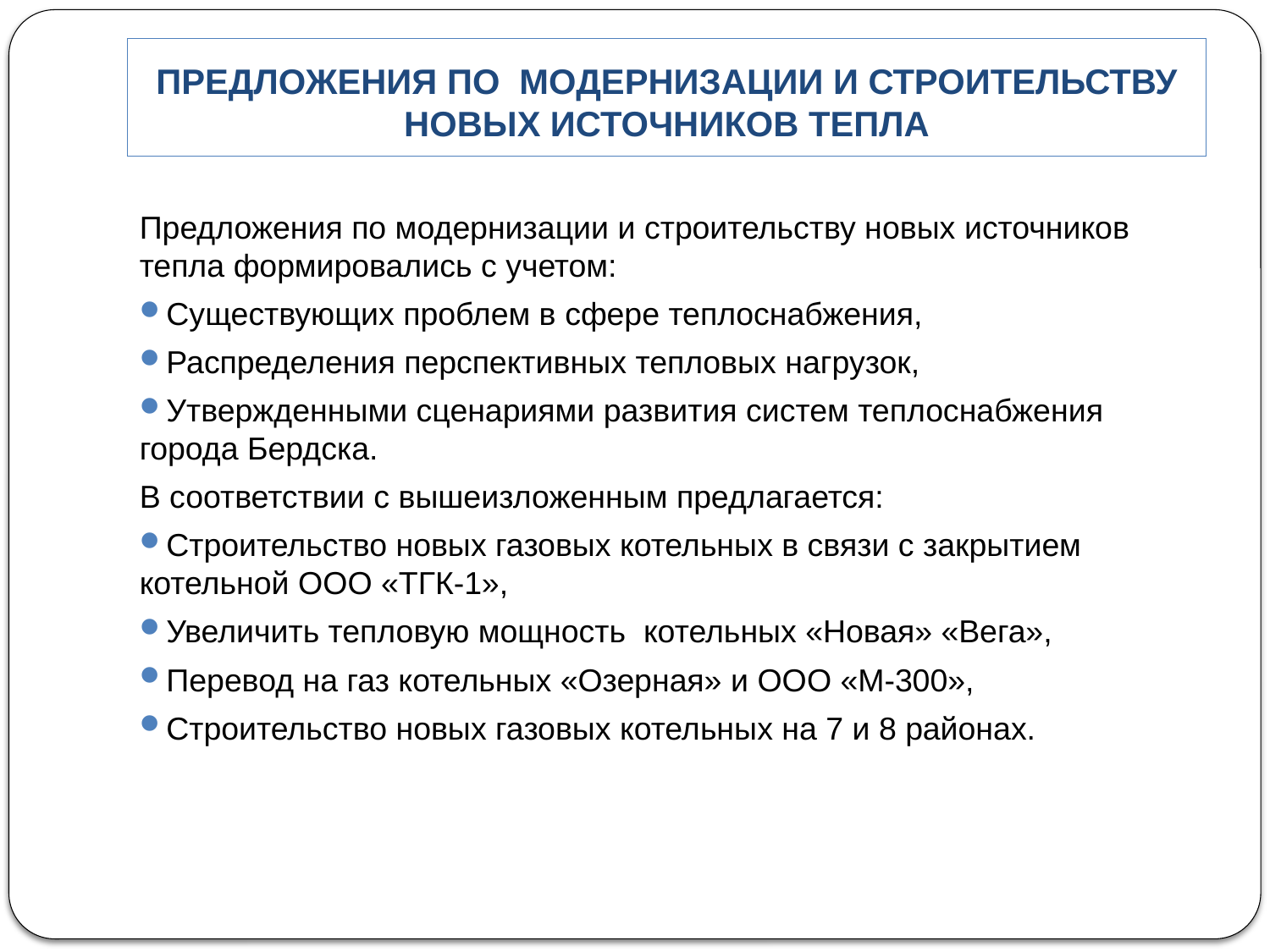

# Предложения по  модернизации и строительству новых источников тепла
Предложения по модернизации и строительству новых источников тепла формировались с учетом:
Существующих проблем в сфере теплоснабжения,
Распределения перспективных тепловых нагрузок,
Утвержденными сценариями развития систем теплоснабжения города Бердска.
В соответствии с вышеизложенным предлагается:
Строительство новых газовых котельных в связи с закрытием котельной ООО «ТГК-1»,
Увеличить тепловую мощность  котельных «Новая» «Вега»,
Перевод на газ котельных «Озерная» и ООО «М-300»,
Строительство новых газовых котельных на 7 и 8 районах.